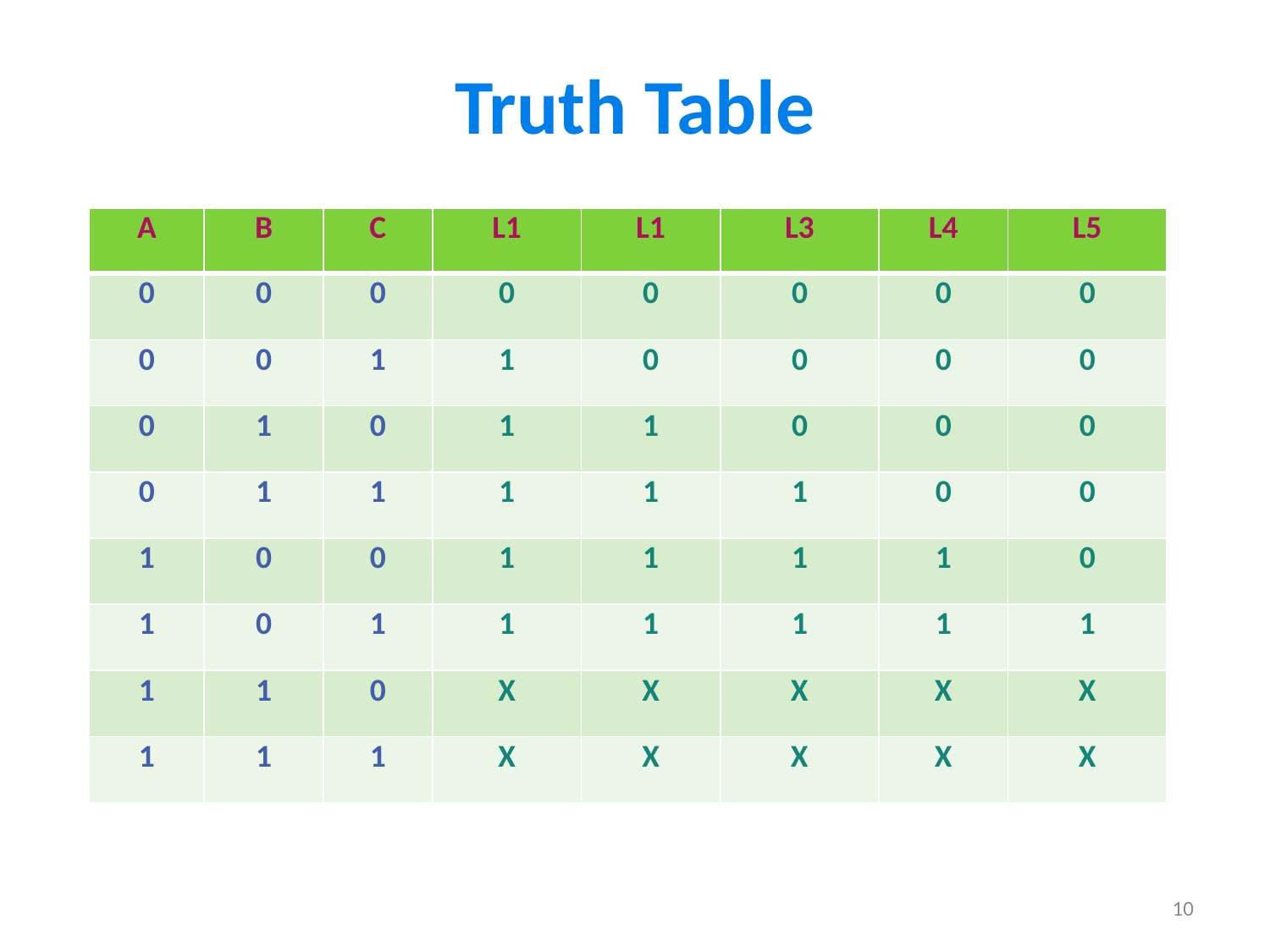

# Truth Table
| A | B | C | L1 | L1 | L3 | L4 | L5 |
| --- | --- | --- | --- | --- | --- | --- | --- |
| 0 | 0 | 0 | 0 | 0 | 0 | 0 | 0 |
| 0 | 0 | 1 | 1 | 0 | 0 | 0 | 0 |
| 0 | 1 | 0 | 1 | 1 | 0 | 0 | 0 |
| 0 | 1 | 1 | 1 | 1 | 1 | 0 | 0 |
| 1 | 0 | 0 | 1 | 1 | 1 | 1 | 0 |
| 1 | 0 | 1 | 1 | 1 | 1 | 1 | 1 |
| 1 | 1 | 0 | X | X | X | X | X |
| 1 | 1 | 1 | X | X | X | X | X |
10